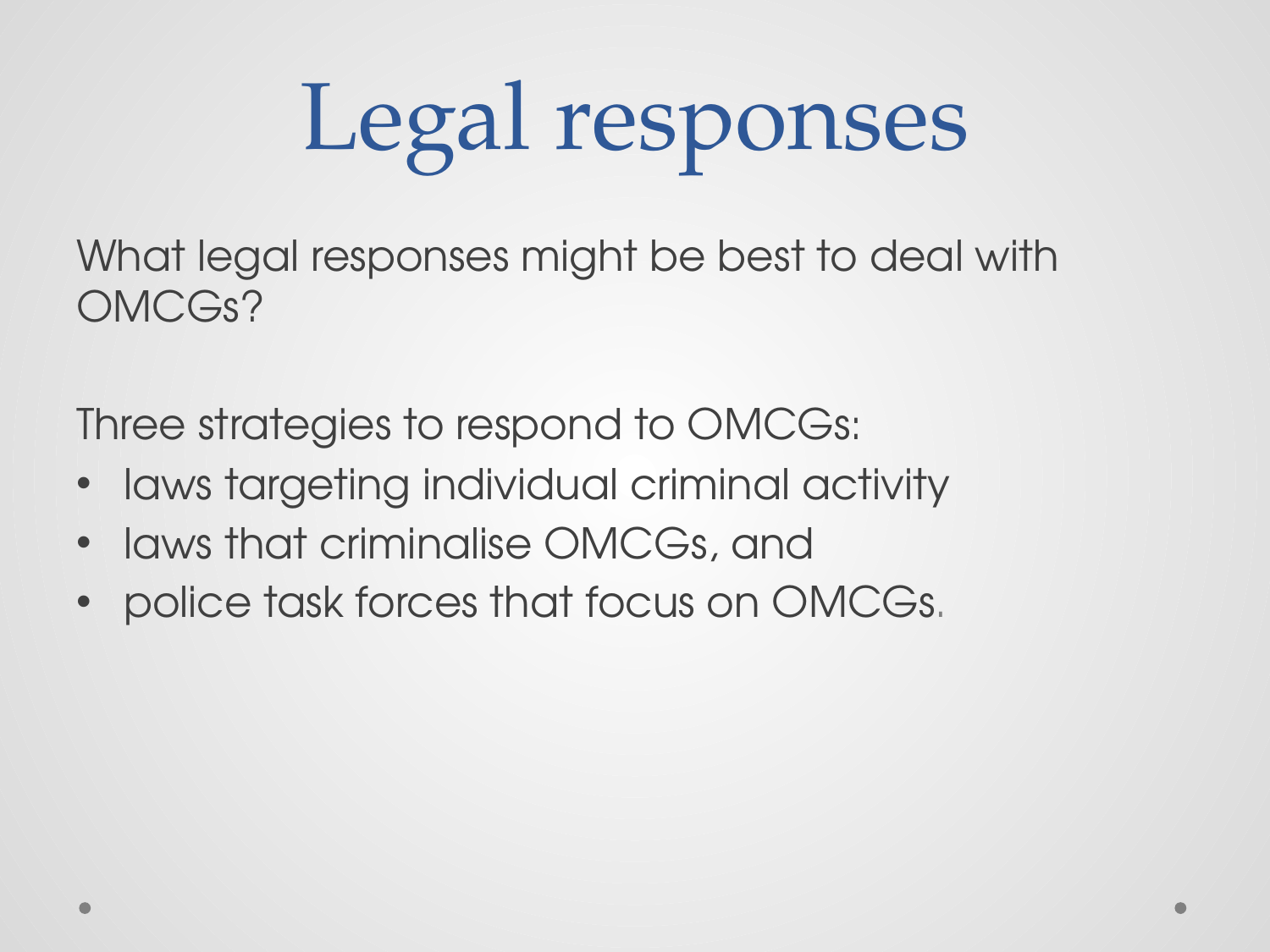

# Legal responses
What legal responses might be best to deal with OMCGs?

Three strategies to respond to OMCGs:
laws targeting individual criminal activity
laws that criminalise OMCGs, and
police task forces that focus on OMCGs.